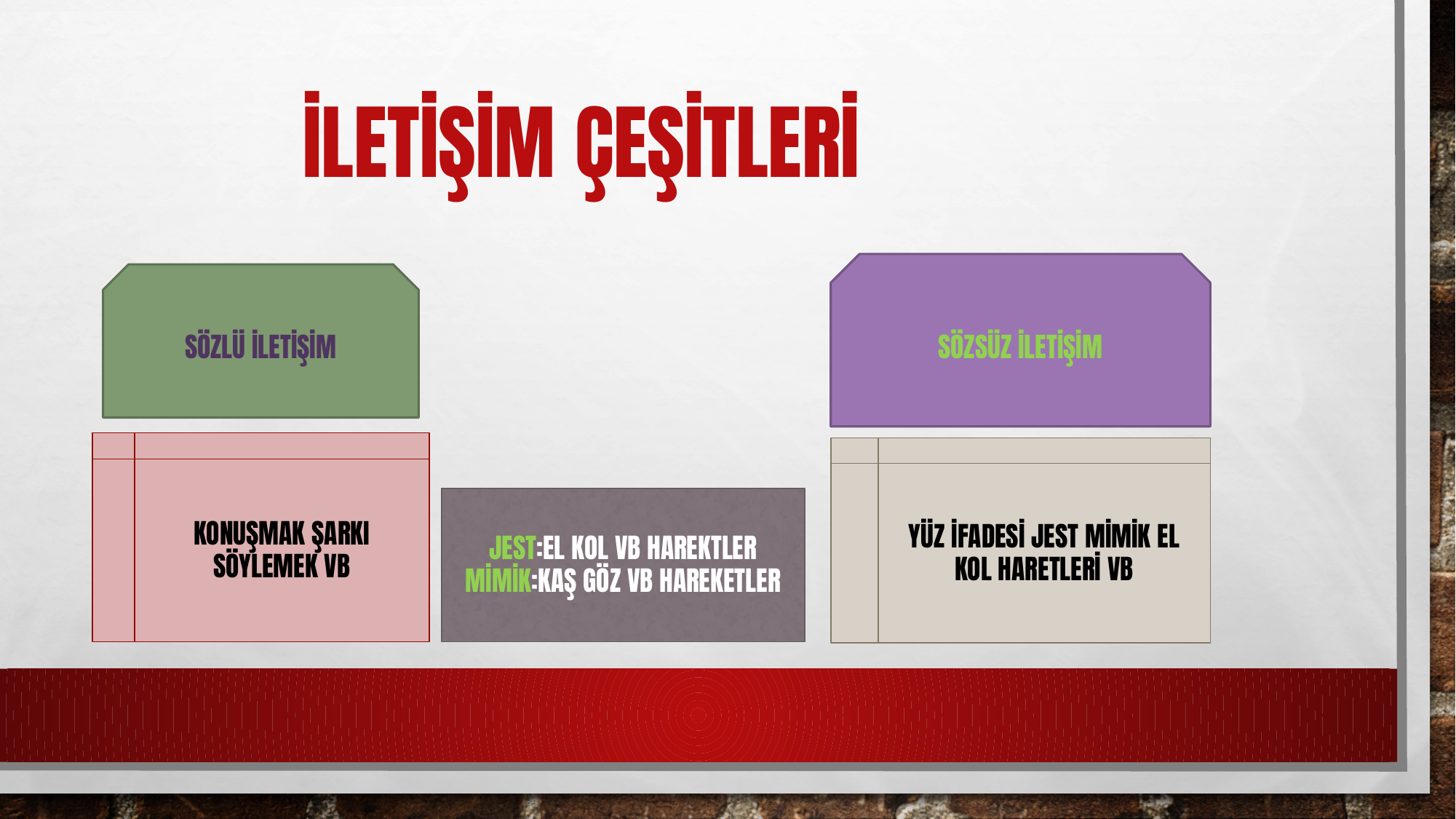

# İletişim çeşitleri
S
SÖZSÜZ İLETİŞİM
SÖZLÜ İLETİŞİM
KONUŞMAK ŞARKI SÖYLEMEK VB
YÜZ İFADESİ JEST MİMİK EL KOL HARETLERİ VB
JEST:EL KOL VB HAREKTLER
MİMİK:KAŞ GÖZ VB HAREKETLER